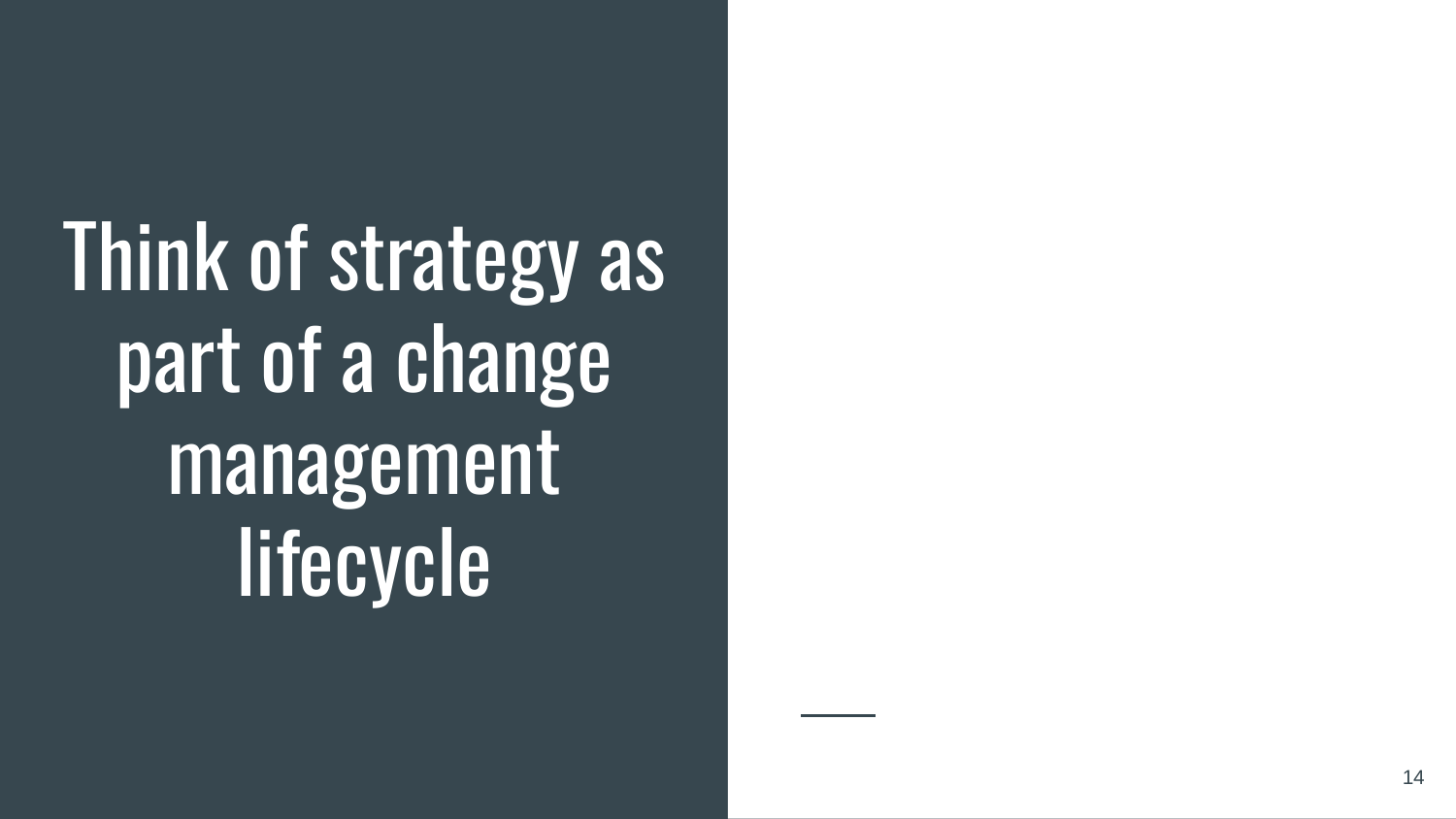

# Think of strategy as part of a change management lifecycle
14